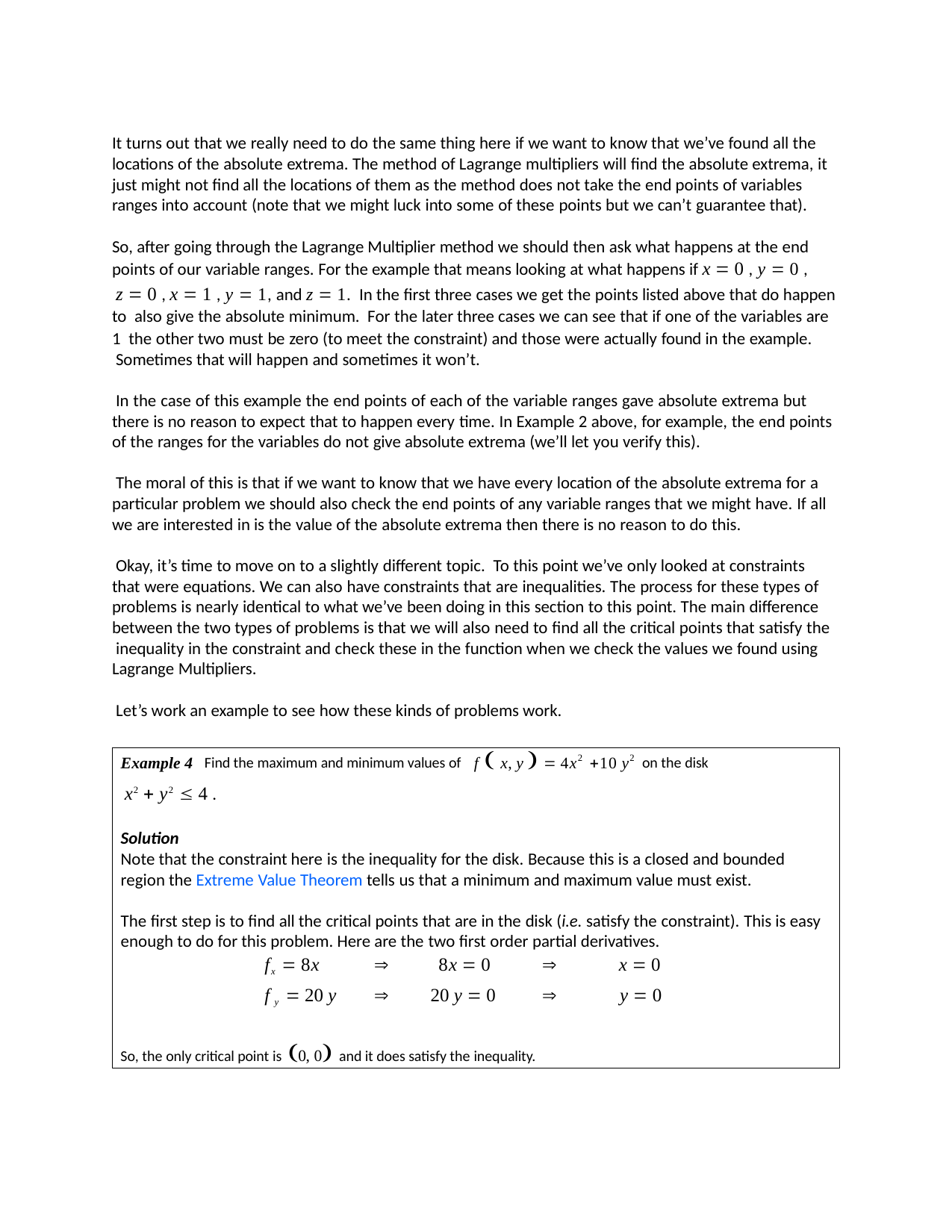

It turns out that we really need to do the same thing here if we want to know that we’ve found all the  locations of the absolute extrema. The method of Lagrange multipliers will find the absolute extrema, it  just might not find all the locations of them as the method does not take the end points of variables  ranges into account (note that we might luck into some of these points but we can’t guarantee that).

So, after going through the Lagrange Multiplier method we should then ask what happens at the end  points of our variable ranges. For the example that means looking at what happens if x = 0 , y = 0 ,
z = 0 , x = 1 , y = 1, and z = 1. In the first three cases we get the points listed above that do happen to  also give the absolute minimum.  For the later three cases we can see that if one of the variables are 1  the other two must be zero (to meet the constraint) and those were actually found in the example.
Sometimes that will happen and sometimes it won’t.

In the case of this example the end points of each of the variable ranges gave absolute extrema but  there is no reason to expect that to happen every time. In Example 2 above, for example, the end points  of the ranges for the variables do not give absolute extrema (we’ll let you verify this).

The moral of this is that if we want to know that we have every location of the absolute extrema for a  particular problem we should also check the end points of any variable ranges that we might have. If all  we are interested in is the value of the absolute extrema then there is no reason to do this.

Okay, it’s time to move on to a slightly different topic.  To this point we’ve only looked at constraints  that were equations. We can also have constraints that are inequalities. The process for these types of  problems is nearly identical to what we’ve been doing in this section to this point. The main difference  between the two types of problems is that we will also need to find all the critical points that satisfy the  inequality in the constraint and check these in the function when we check the values we found using  Lagrange Multipliers.

Let’s work an example to see how these kinds of problems work.
Example 4 Find the maximum and minimum values of f ( x, y ) = 4x2 +10 y2  on the disk
x2  + y2  ≤ 4 .

Solution
Note that the constraint here is the inequality for the disk. Because this is a closed and bounded  region the Extreme Value Theorem tells us that a minimum and maximum value must exist.

The first step is to find all the critical points that are in the disk (i.e. satisfy the constraint). This is easy  enough to do for this problem. Here are the two first order partial derivatives.
fx  = 8x	⇒	8x = 0	⇒	x = 0
f y  = 20 y	⇒	20 y = 0	⇒	y = 0

So, the only critical point is (0, 0) and it does satisfy the inequality.